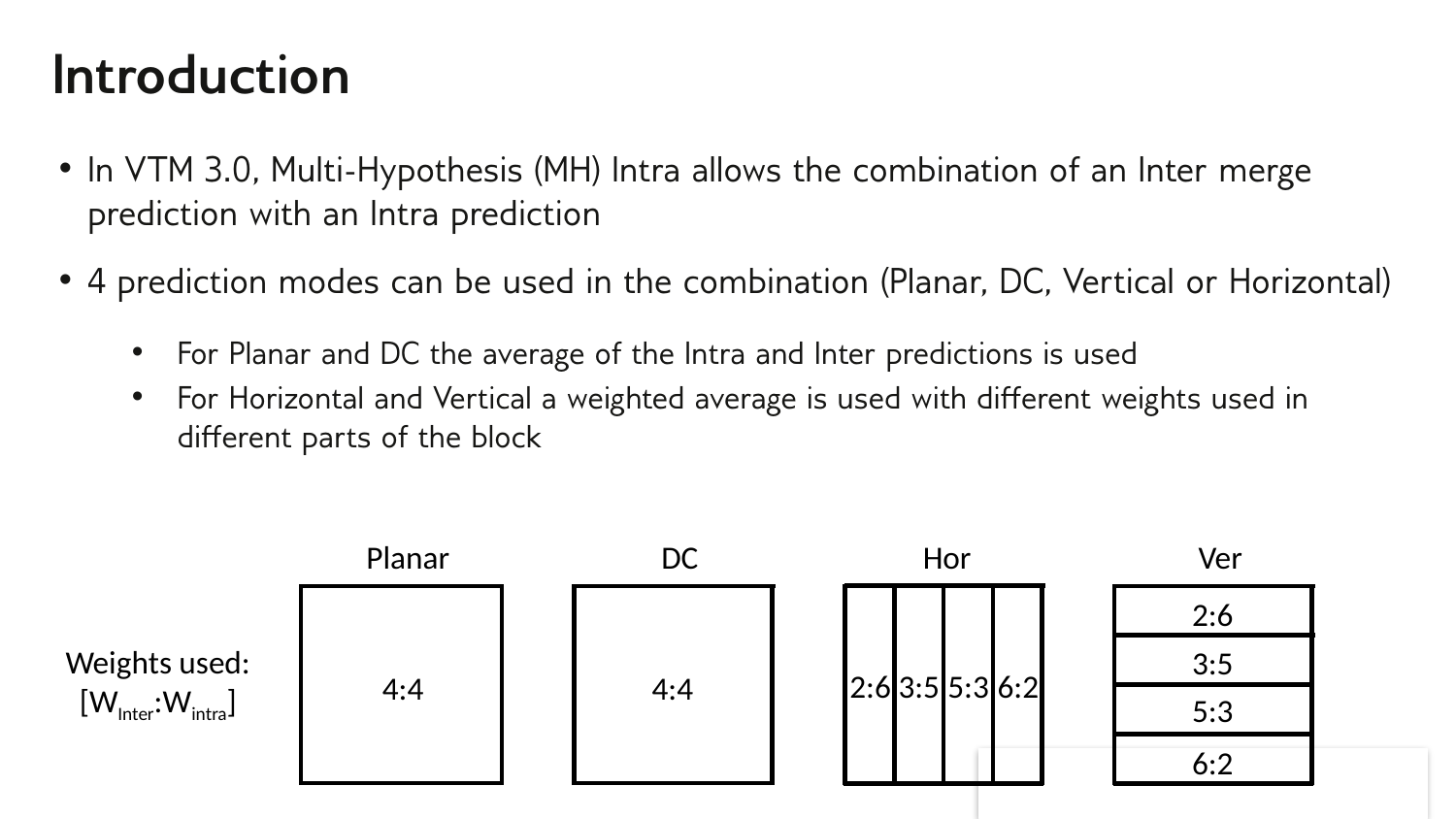

Introduction
In VTM 3.0, Multi-Hypothesis (MH) Intra allows the combination of an Inter merge prediction with an Intra prediction
4 prediction modes can be used in the combination (Planar, DC, Vertical or Horizontal)
For Planar and DC the average of the Intra and Inter predictions is used
For Horizontal and Vertical a weighted average is used with different weights used in different parts of the block
Planar
DC
Hor
Ver
2:6
3:5
2:6
3:5
5:3
6:2
4:4
4:4
5:3
6:2
Weights used:
[WInter:Wintra]